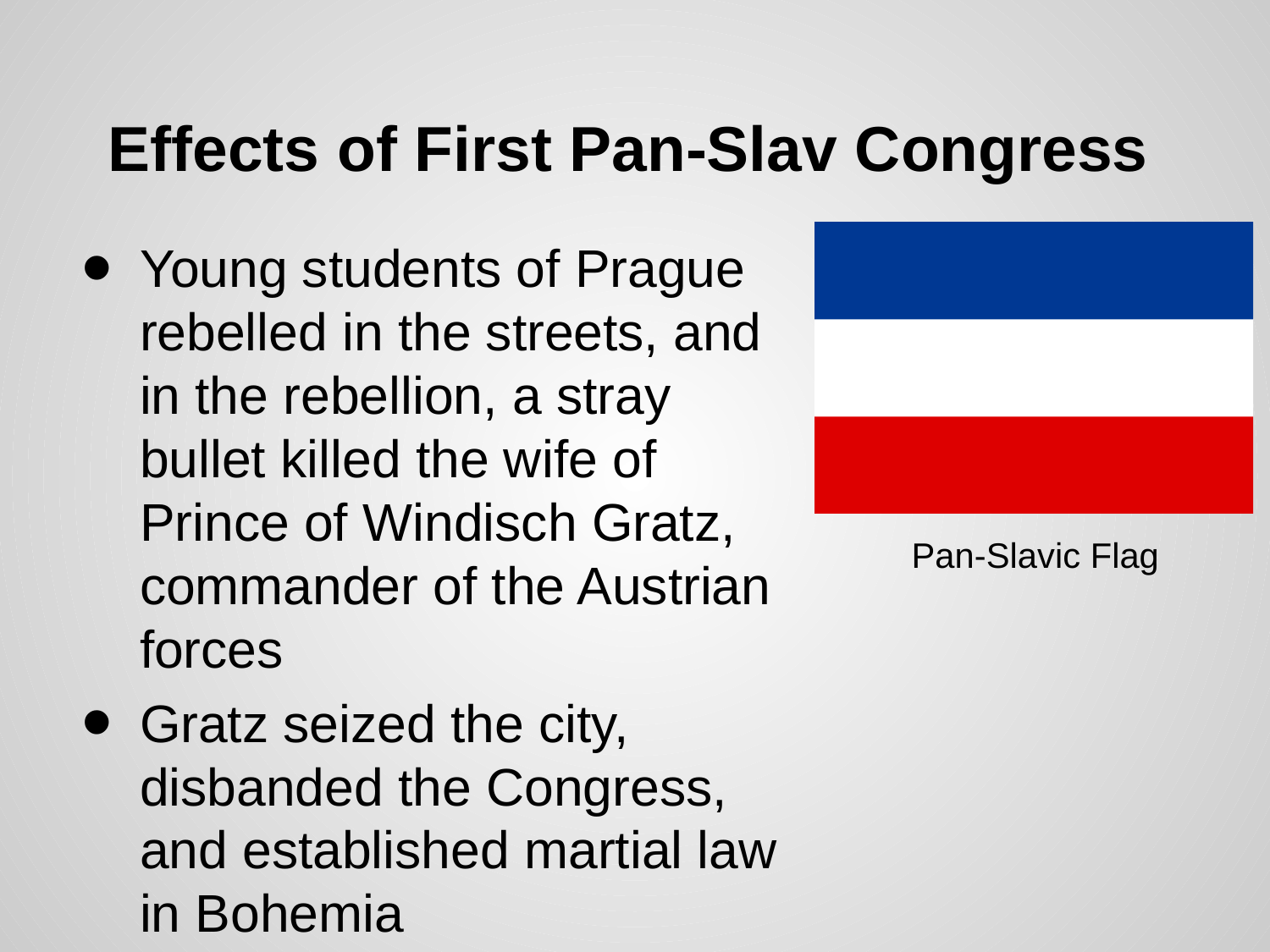

# Effects of First Pan-Slav Congress
Young students of Prague rebelled in the streets, and in the rebellion, a stray bullet killed the wife of Prince of Windisch Gratz, commander of the Austrian forces
Gratz seized the city, disbanded the Congress, and established martial law in Bohemia

Pan-Slavic Flag